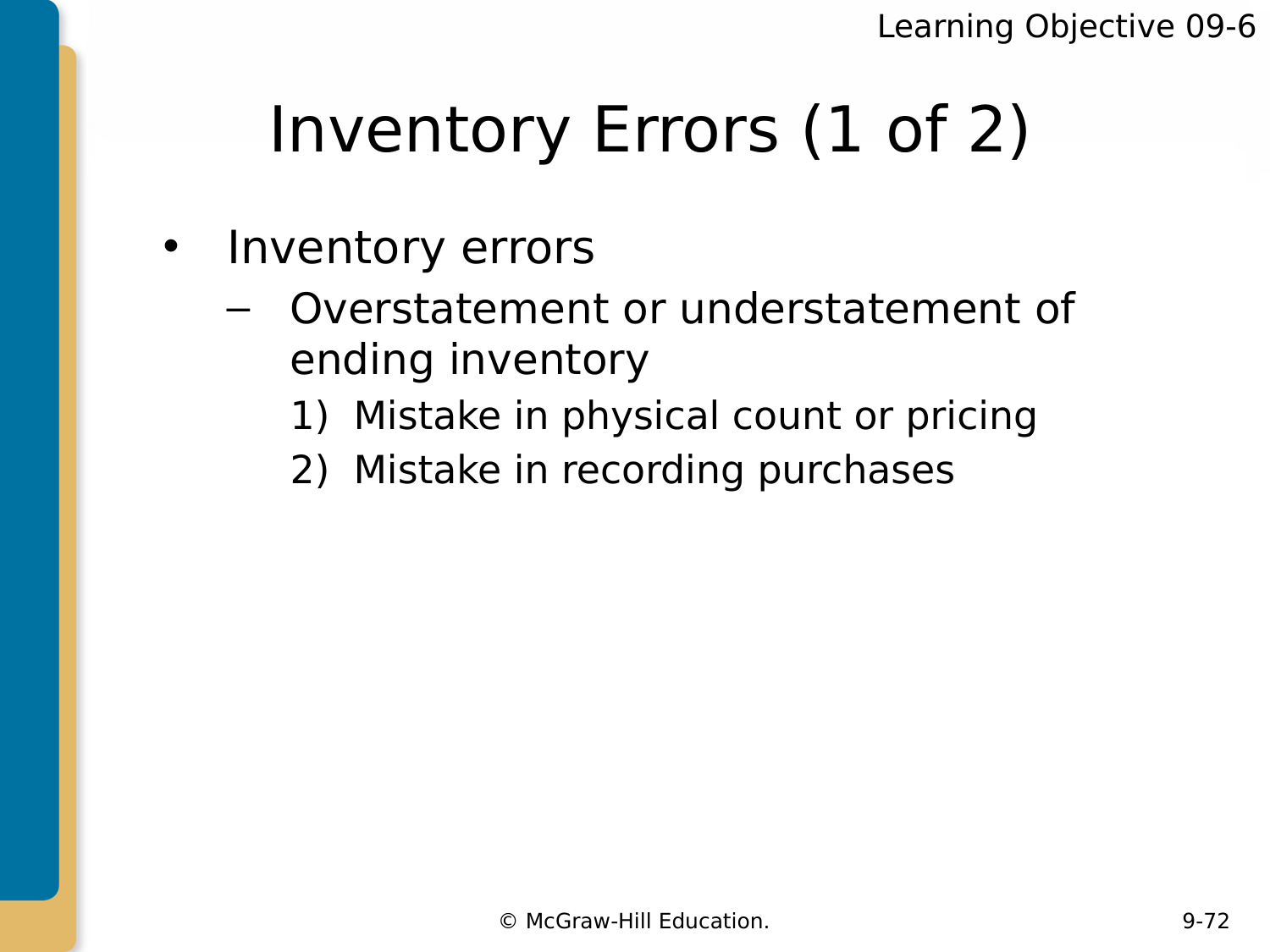

Learning Objective 09-6
# Inventory Errors (1 of 2)
Inventory errors
Overstatement or understatement of ending inventory
Mistake in physical count or pricing
Mistake in recording purchases